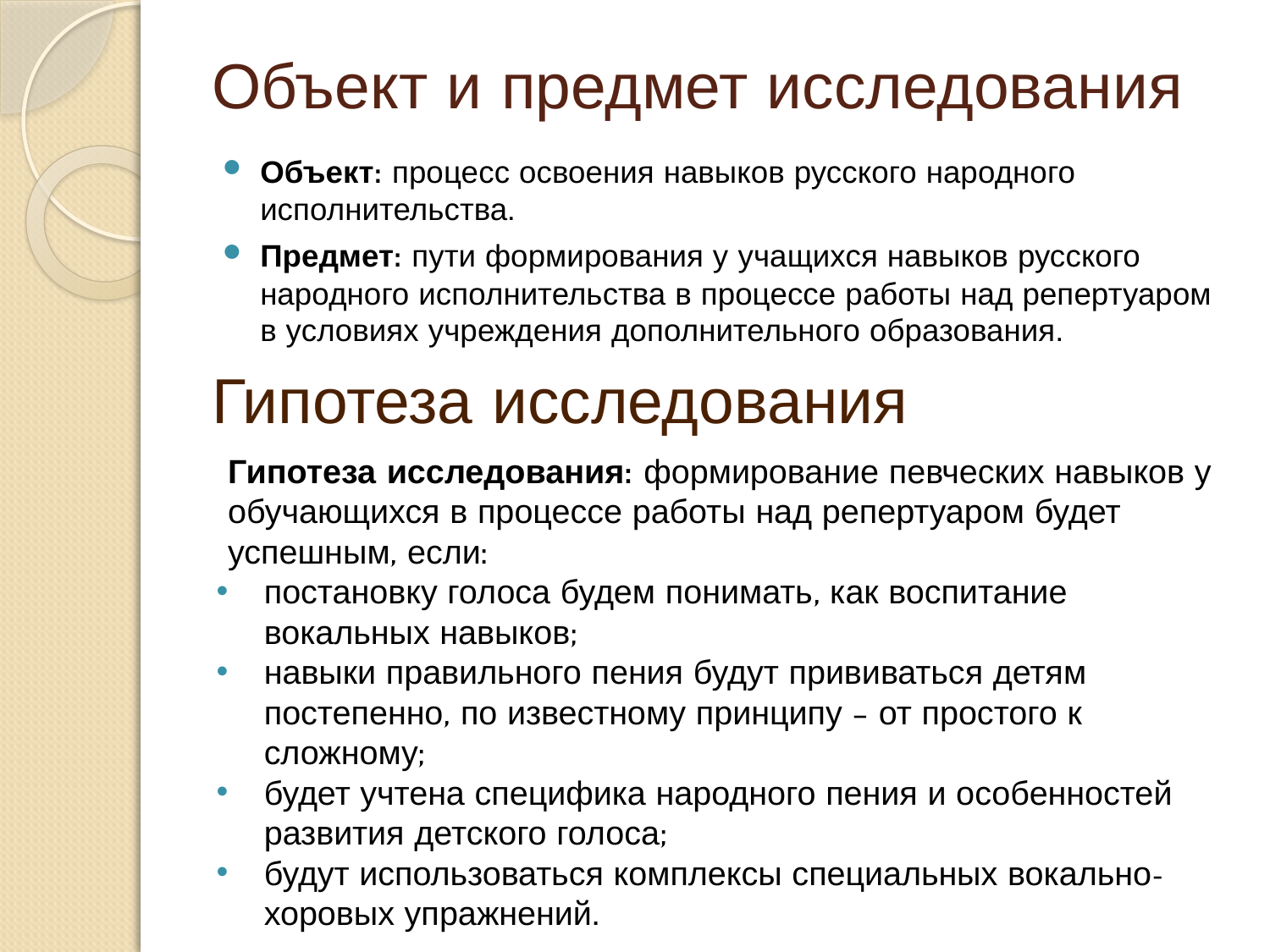

# Объект и предмет исследования
Объект: процесс освоения навыков русского народного исполнительства.
Предмет: пути формирования у учащихся навыков русского народного исполнительства в процессе работы над репертуаром в условиях учреждения дополнительного образования.
Гипотеза исследования
Гипотеза исследования: формирование певческих навыков у обучающихся в процессе работы над репертуаром будет успешным, если:
постановку голоса будем понимать, как воспитание вокальных навыков;
навыки правильного пения будут прививаться детям постепенно, по известному принципу – от простого к сложному;
будет учтена специфика народного пения и особенностей развития детского голоса;
будут использоваться комплексы специальных вокально-хоровых упражнений.